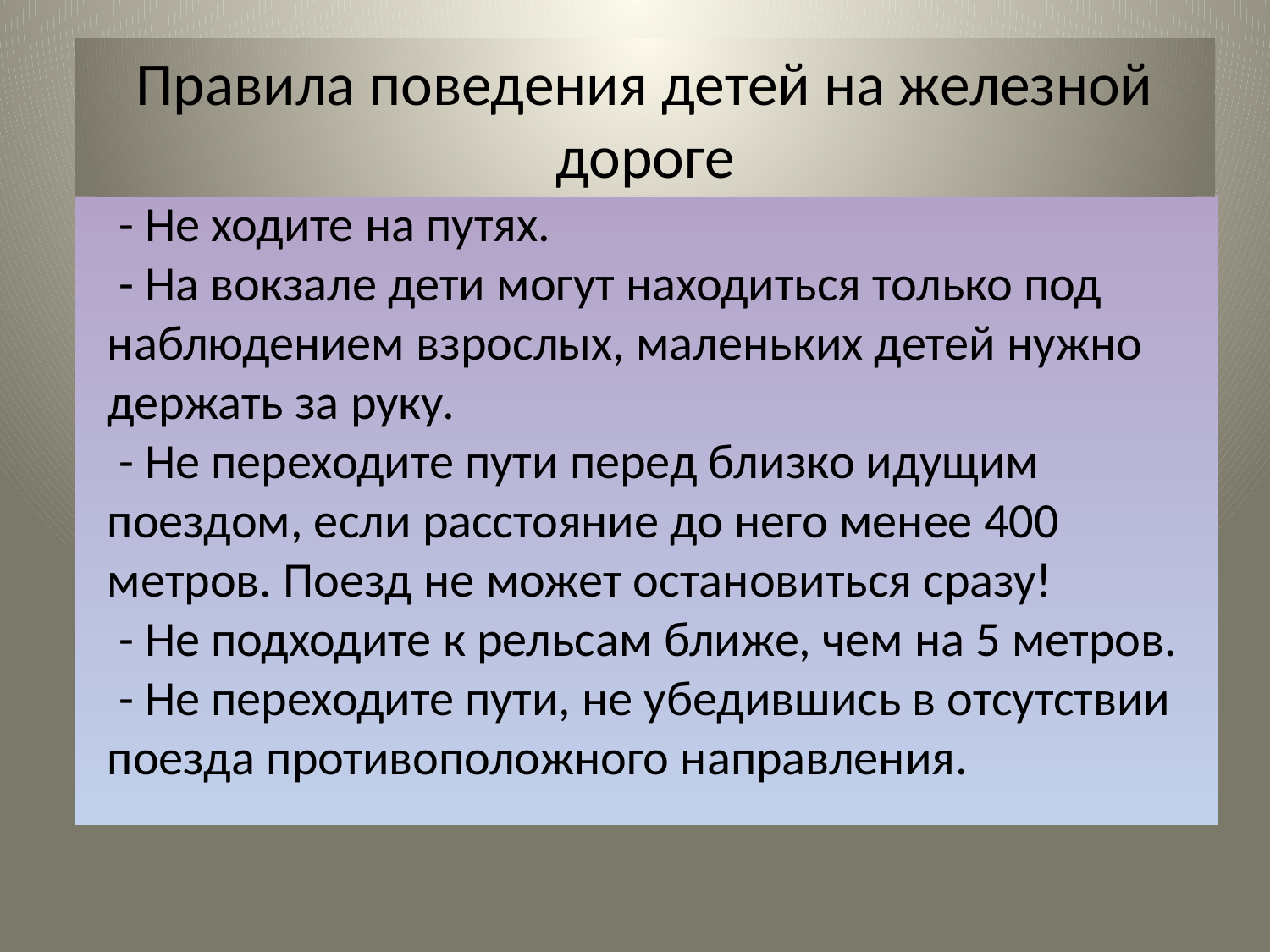

Правила поведения детей на железной дороге
 - Не ходите на путях.
 - На вокзале дети могут находиться только под наблюдением взрослых, маленьких детей нужно держать за руку.
 - Не переходите пути перед близко идущим поездом, если расстояние до него менее 400 метров. Поезд не может остановиться сразу!
 - Не подходите к рельсам ближе, чем на 5 метров.
 - Не переходите пути, не убедившись в отсутствии поезда противоположного направления.